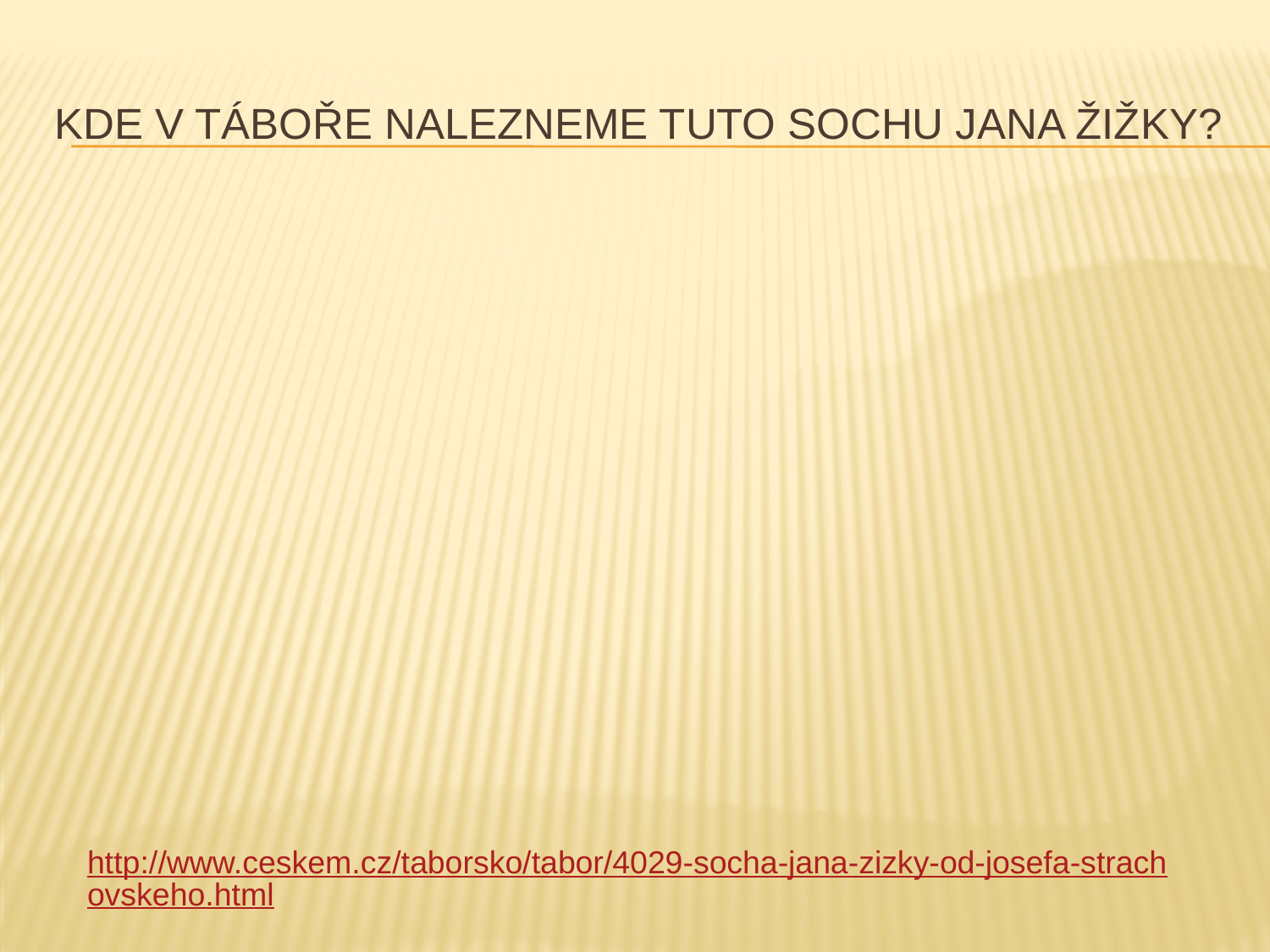

# Kde v Táboře nalezneme tuto sochu Jana Žižky?

http://www.ceskem.cz/taborsko/tabor/4029-socha-jana-zizky-od-josefa-strachovskeho.html